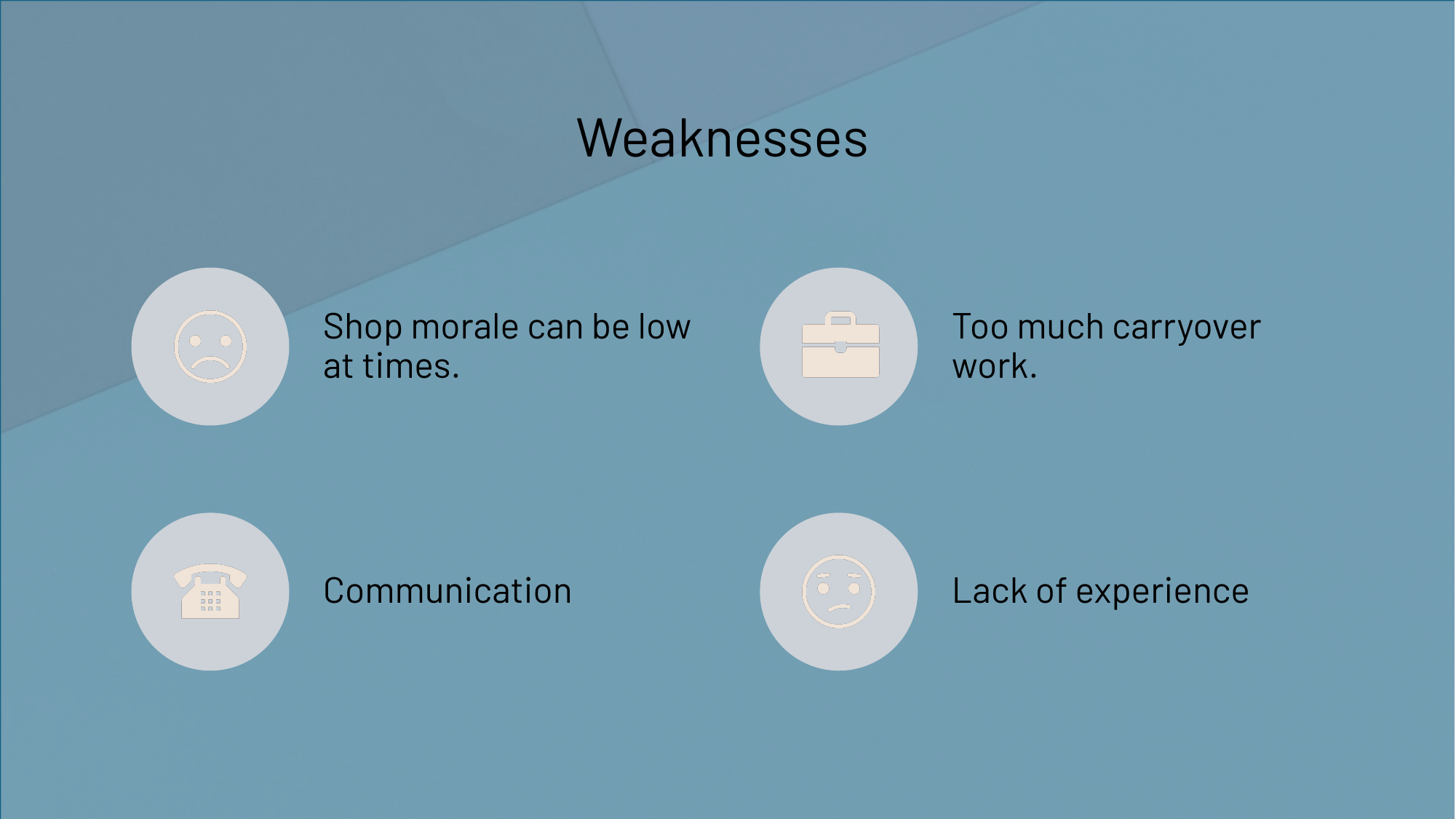

# Weaknesses
Shop morale can be low at times.
Too much carryover work.
Communication
Lack of experience